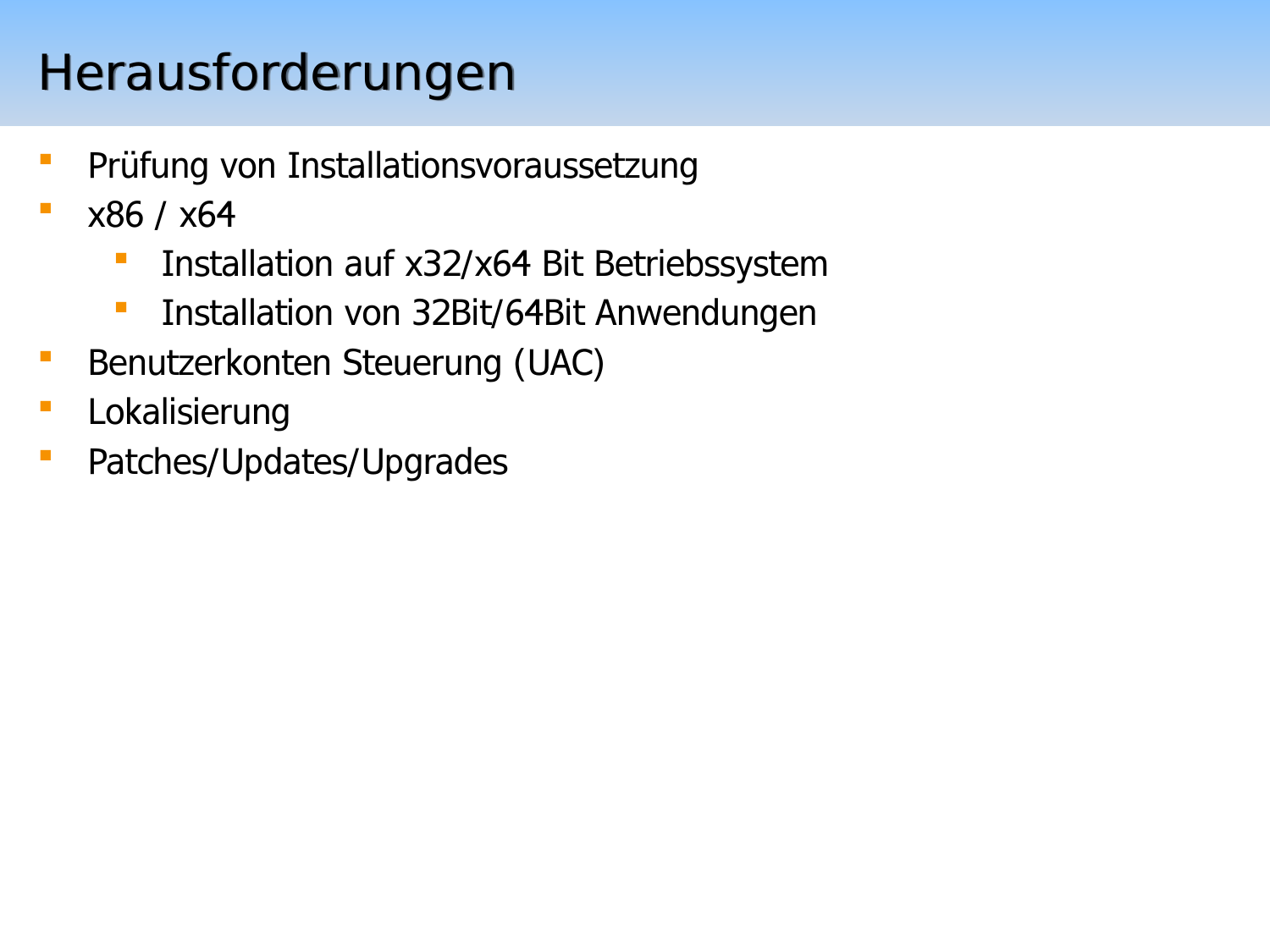

# Herausforderungen
Prüfung von Installationsvoraussetzung
x86 / x64
Installation auf x32/x64 Bit Betriebssystem
Installation von 32Bit/64Bit Anwendungen
Benutzerkonten Steuerung (UAC)
Lokalisierung
Patches/Updates/Upgrades